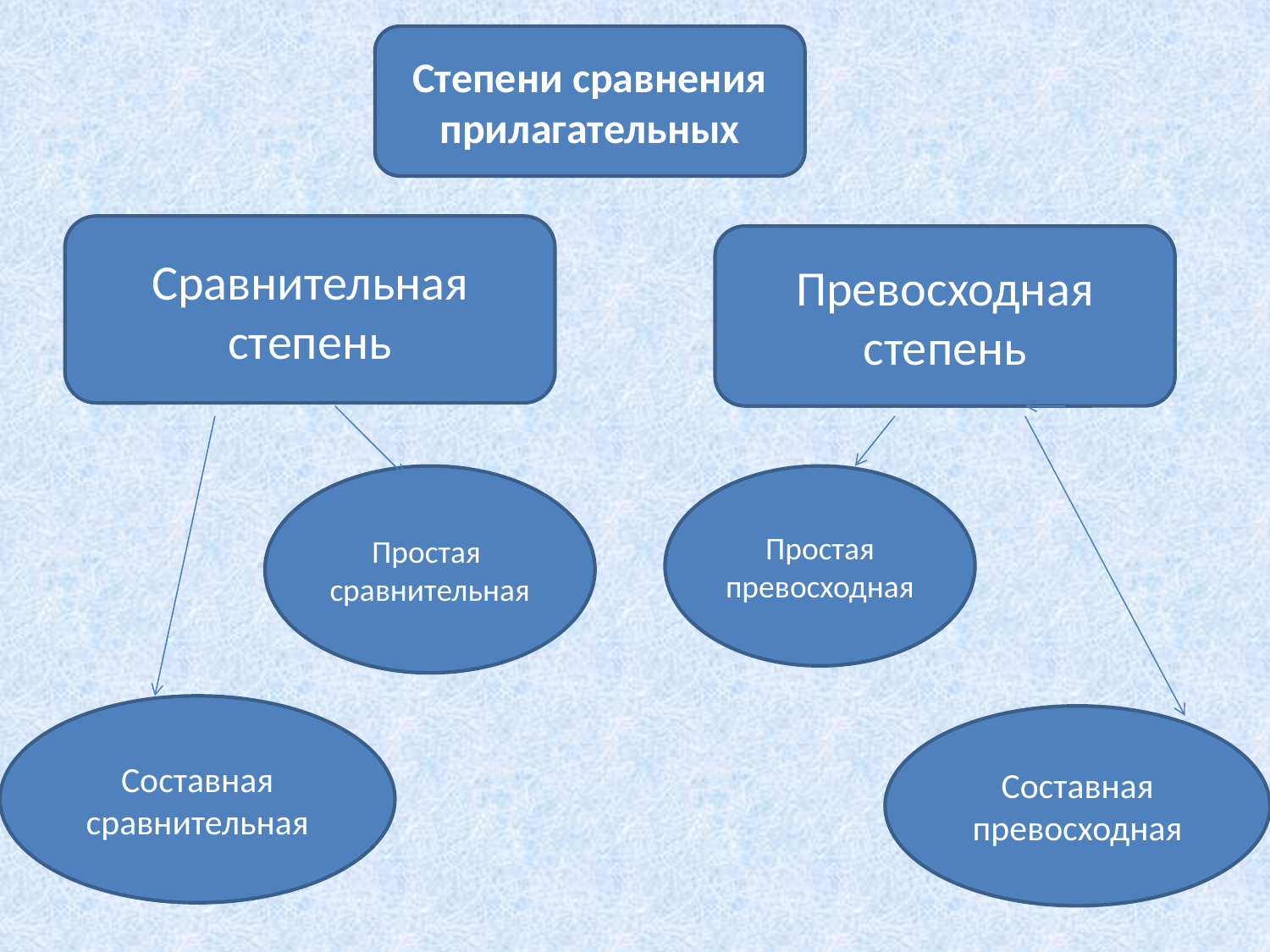

Степени сравнения прилагательных
Сравнительная степень
Превосходная степень
Простая
сравнительная
Простая превосходная
Составная сравнительная
Составная превосходная